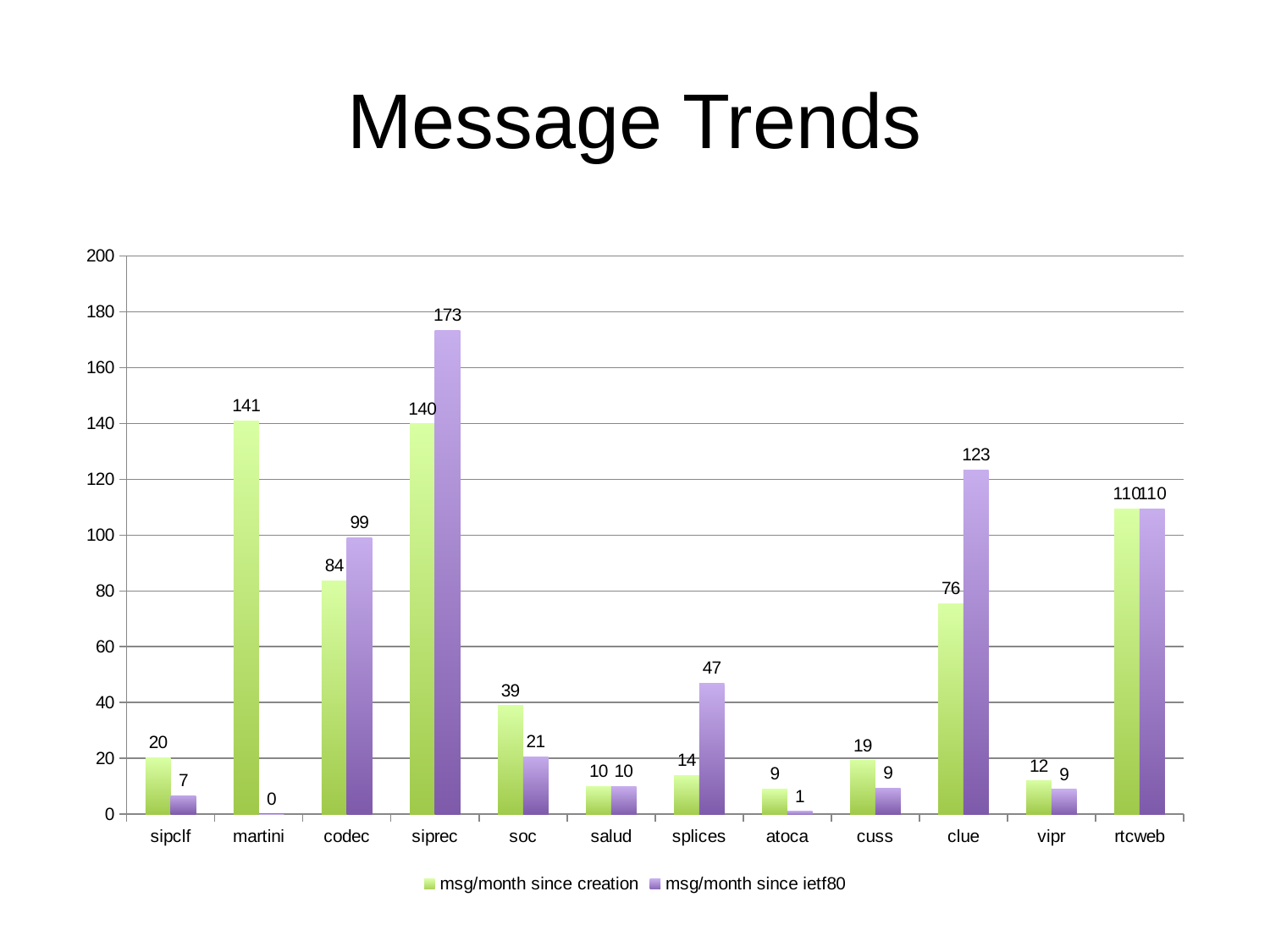

# Message Trends

### Chart

| Category | msg/month since creation | msg/month since ietf80 |
|---|---|---|
| sipclf | 20.27272727272723 | 6.666666666666667 |
| martini | 140.9333333333333 | 0.0 |
| codec | 83.66666666666667 | 99.0 |
| siprec | 139.875 | 173.3333333333333 |
| soc | 38.92857142857143 | 20.66666666666667 |
| salud | 9.91666666666667 | 10.0 |
| splices | 14.0 | 47.0 |
| atoca | 9.09090909090909 | 1.0 |
| cuss | 19.27272727272723 | 9.333333333333332 |
| clue | 75.5 | 123.3333333333333 |
| vipr | 12.0 | 9.0 |
| rtcweb | 109.5 | 109.5 |